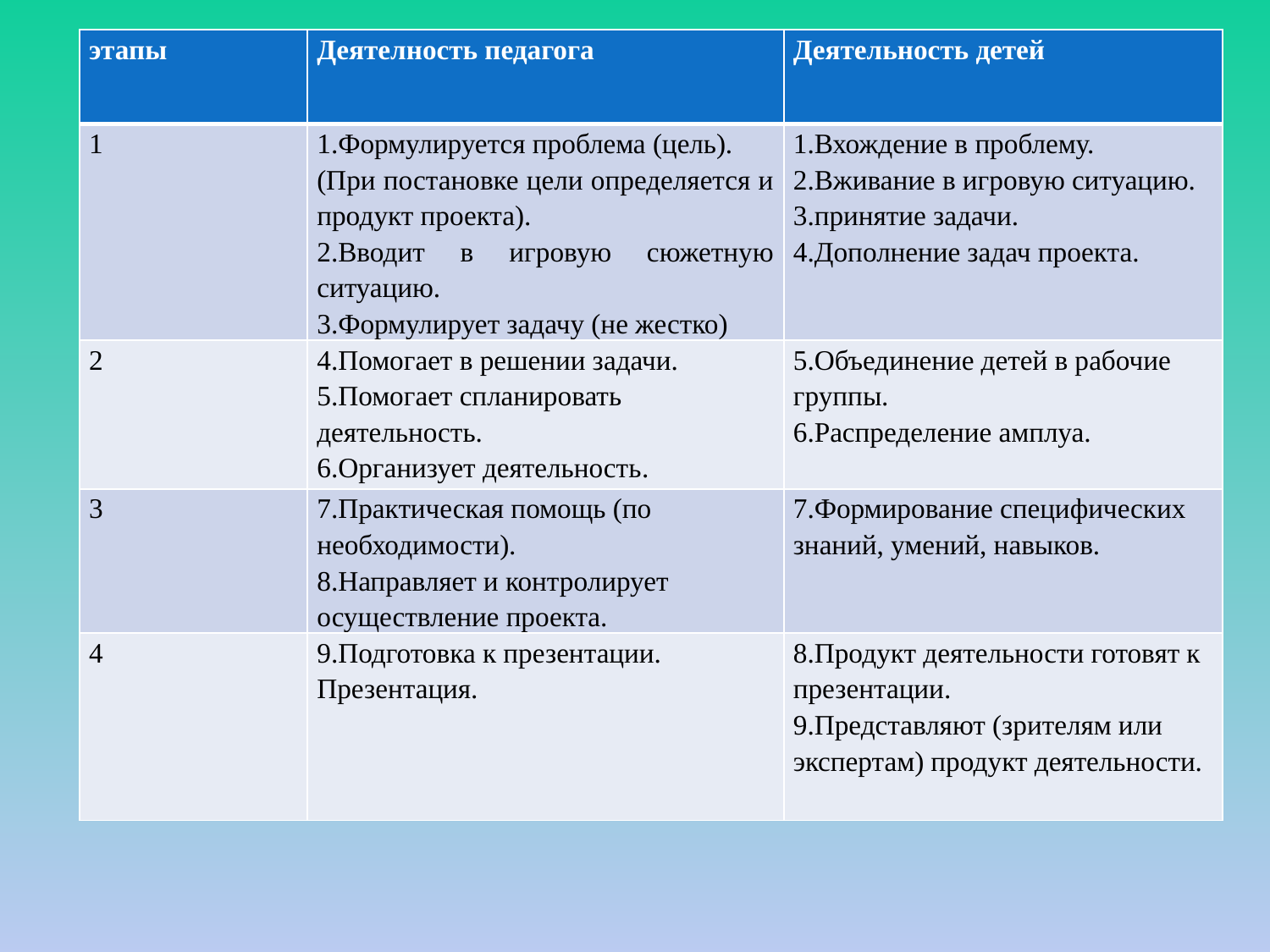

| этапы | Деятелность педагога | Деятельность детей |
| --- | --- | --- |
| 1 | 1.Формулируется проблема (цель). (При постановке цели определяется и продукт проекта). 2.Вводит в игровую сюжетную ситуацию. 3.Формулирует задачу (не жестко) | 1.Вхождение в проблему. 2.Вживание в игровую ситуацию. 3.принятие задачи. 4.Дополнение задач проекта. |
| 2 | 4.Помогает в решении задачи. 5.Помогает спланировать деятельность. 6.Организует деятельность. | 5.Объединение детей в рабочие группы. 6.Распределение амплуа. |
| 3 | 7.Практическая помощь (по необходимости). 8.Направляет и контролирует осуществление проекта. | 7.Формирование специфических знаний, умений, навыков. |
| 4 | 9.Подготовка к презентации. Презентация. | 8.Продукт деятельности готовят к презентации. 9.Представляют (зрителям или экспертам) продукт деятельности. |
#